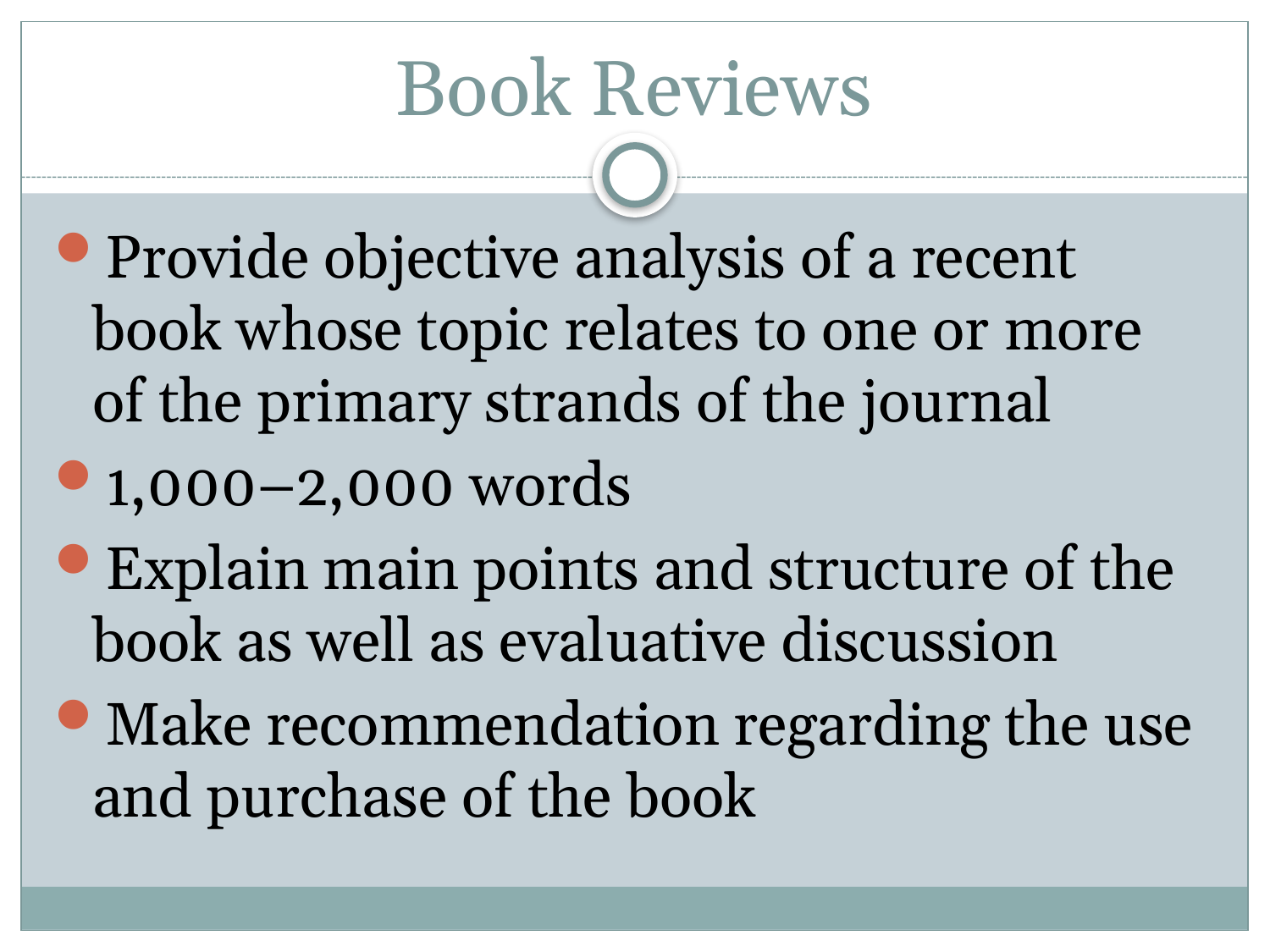

# Book Reviews
Provide objective analysis of a recent book whose topic relates to one or more of the primary strands of the journal
1,000–2,000 words
Explain main points and structure of the book as well as evaluative discussion
Make recommendation regarding the use and purchase of the book